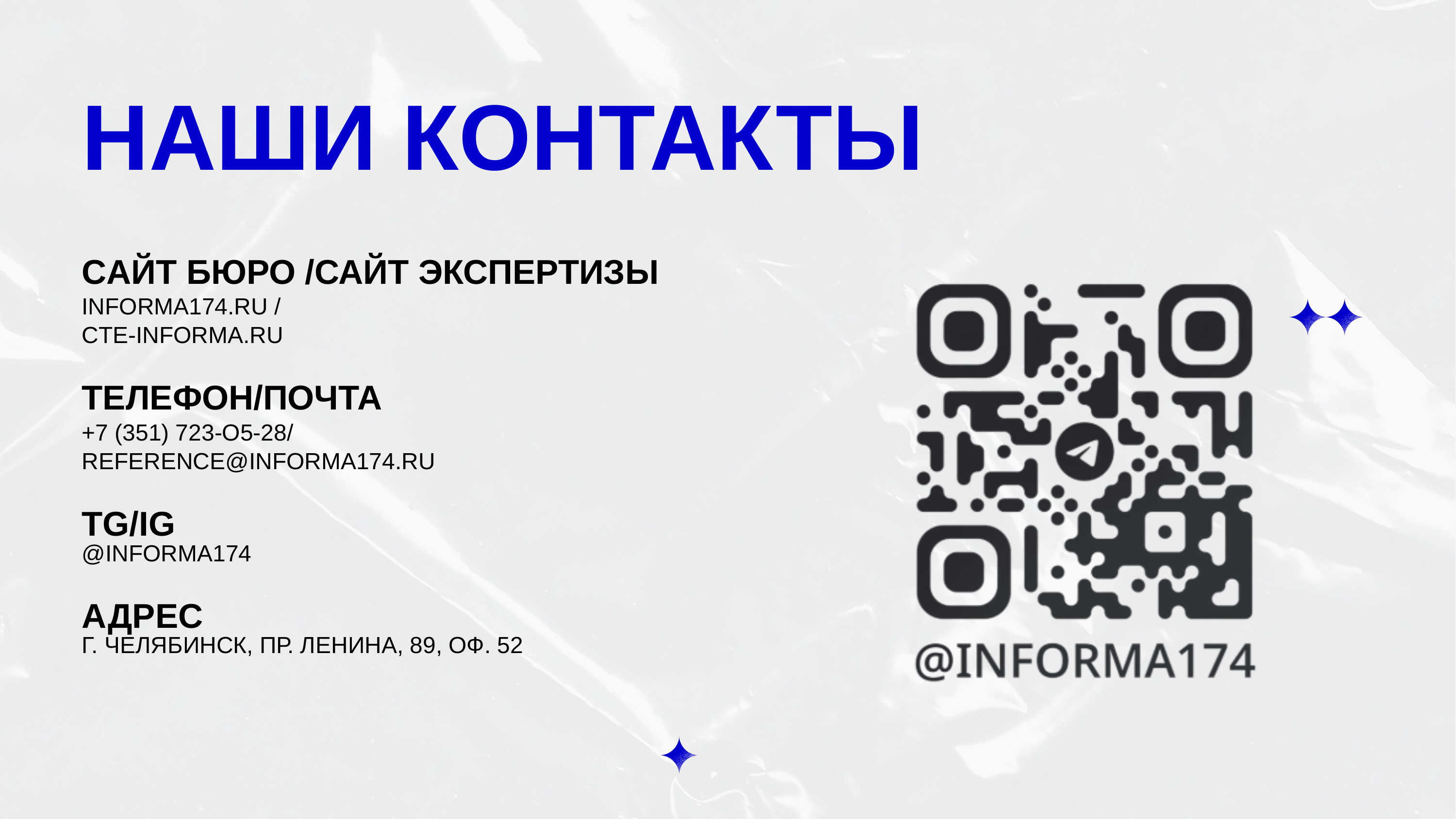

НАШИ КОНТАКТЫ

CАЙТ БЮРО /САЙТ ЭКСПЕРТИЗЫ
INFORMA174.RU /
CTE-INFORMA.RU

ТЕЛЕФОН/ПОЧТА
+7 (351) 723-О5-28/
REFERENCE@INFORMA174.RU

TG/IG
@INFORMA174

АДРЕС
Г. ЧЕЛЯБИНСК, ПР. ЛЕНИНА, 89, ОФ. 52